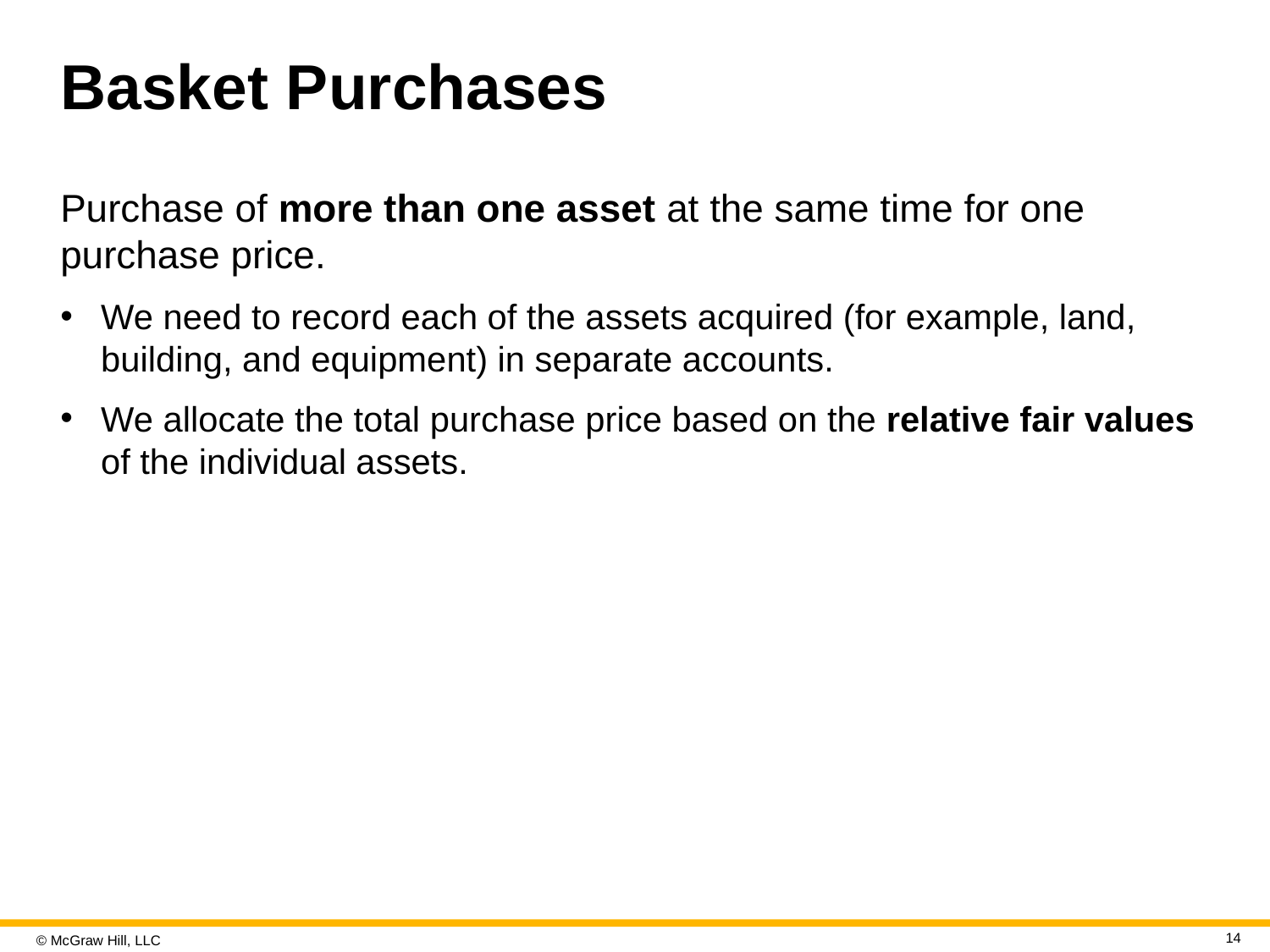

# Basket Purchases
Purchase of more than one asset at the same time for one purchase price.
We need to record each of the assets acquired (for example, land, building, and equipment) in separate accounts.
We allocate the total purchase price based on the relative fair values of the individual assets.
14